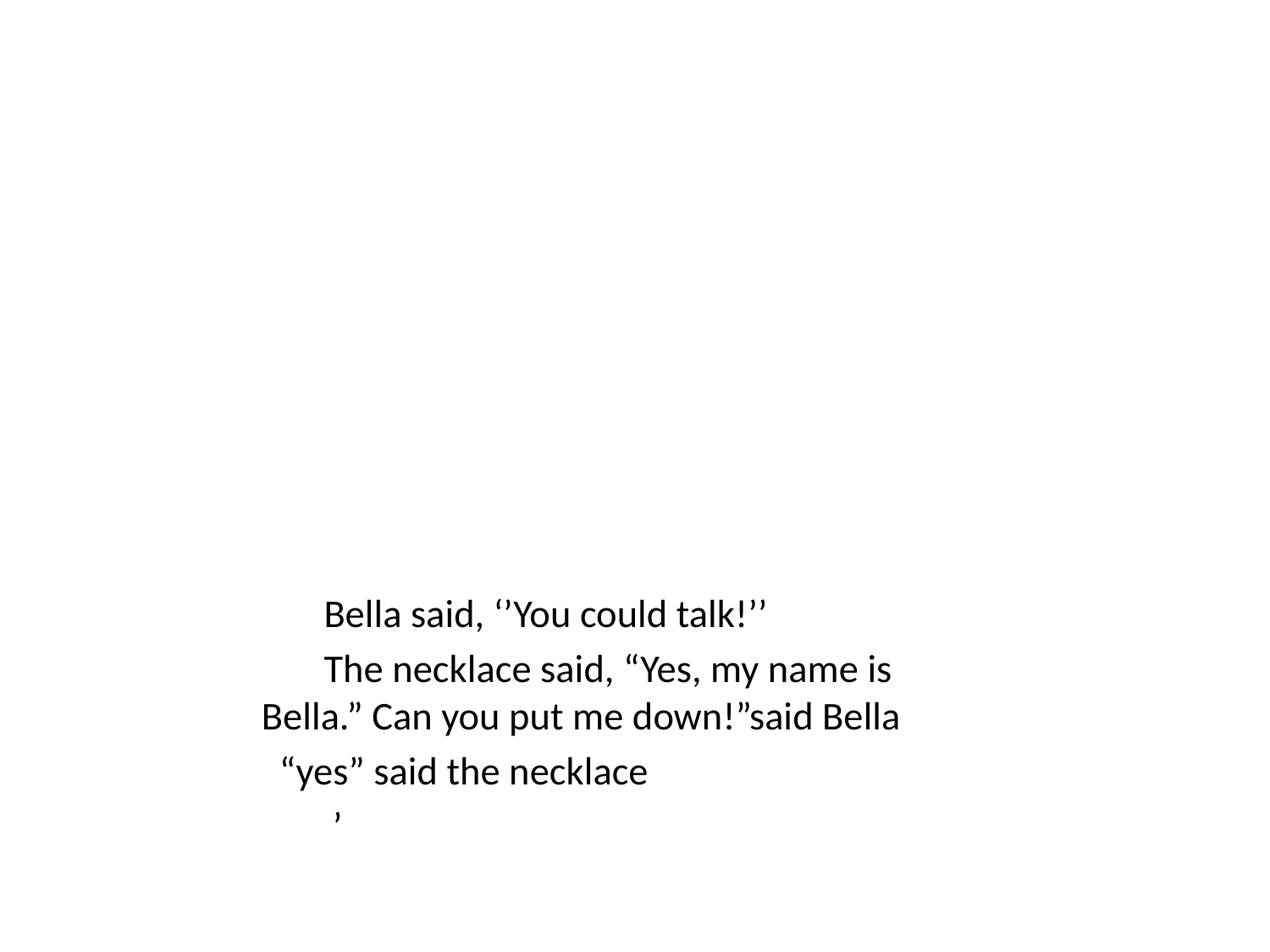

Bella said, ‘’You could talk!’’
       The necklace said, “Yes, my name is Bella.” Can you put me down!”said Bella
  “yes” said the necklace
        ’